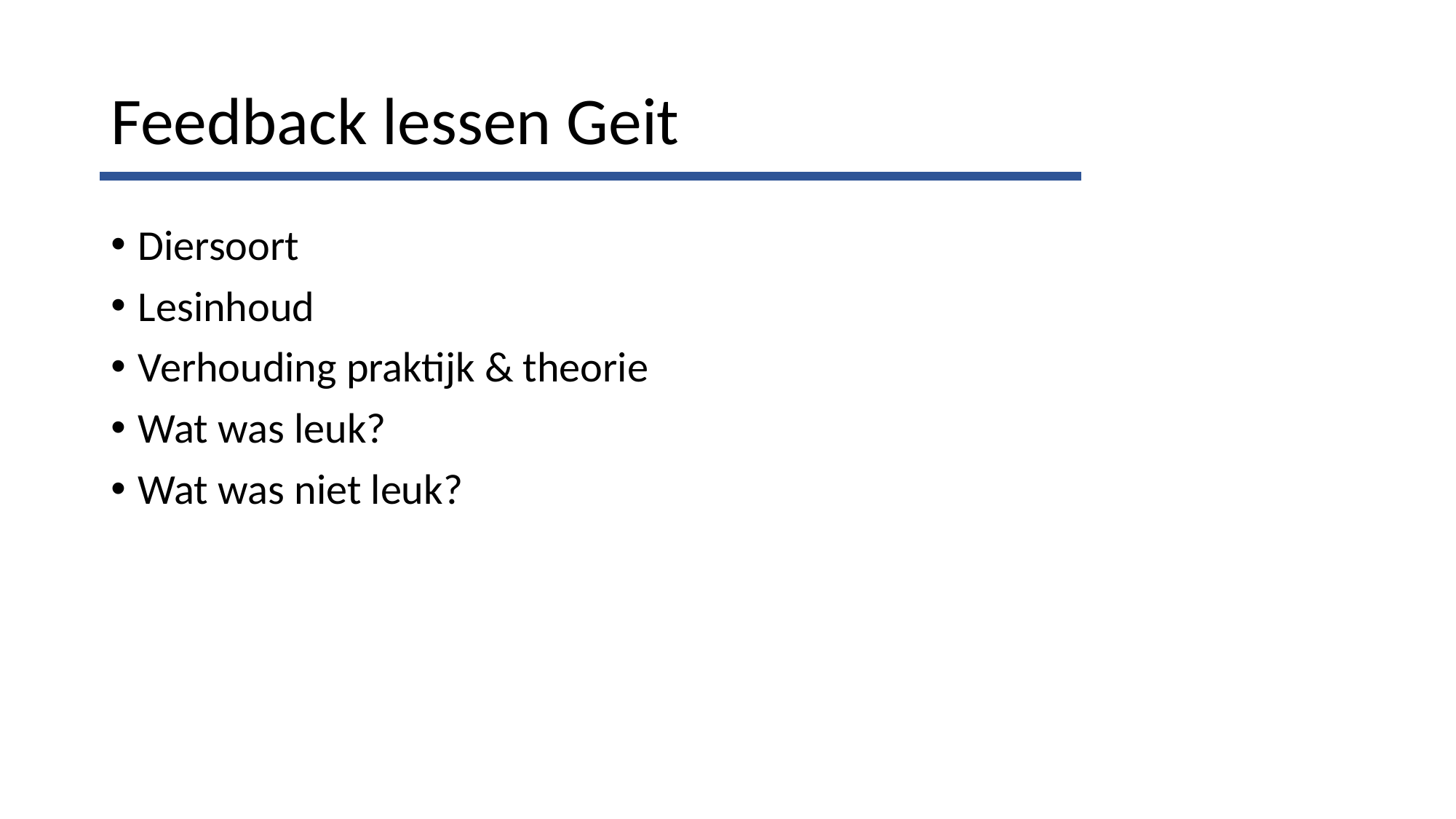

# Feedback lessen Geit
Diersoort
Lesinhoud
Verhouding praktijk & theorie
Wat was leuk?
Wat was niet leuk?